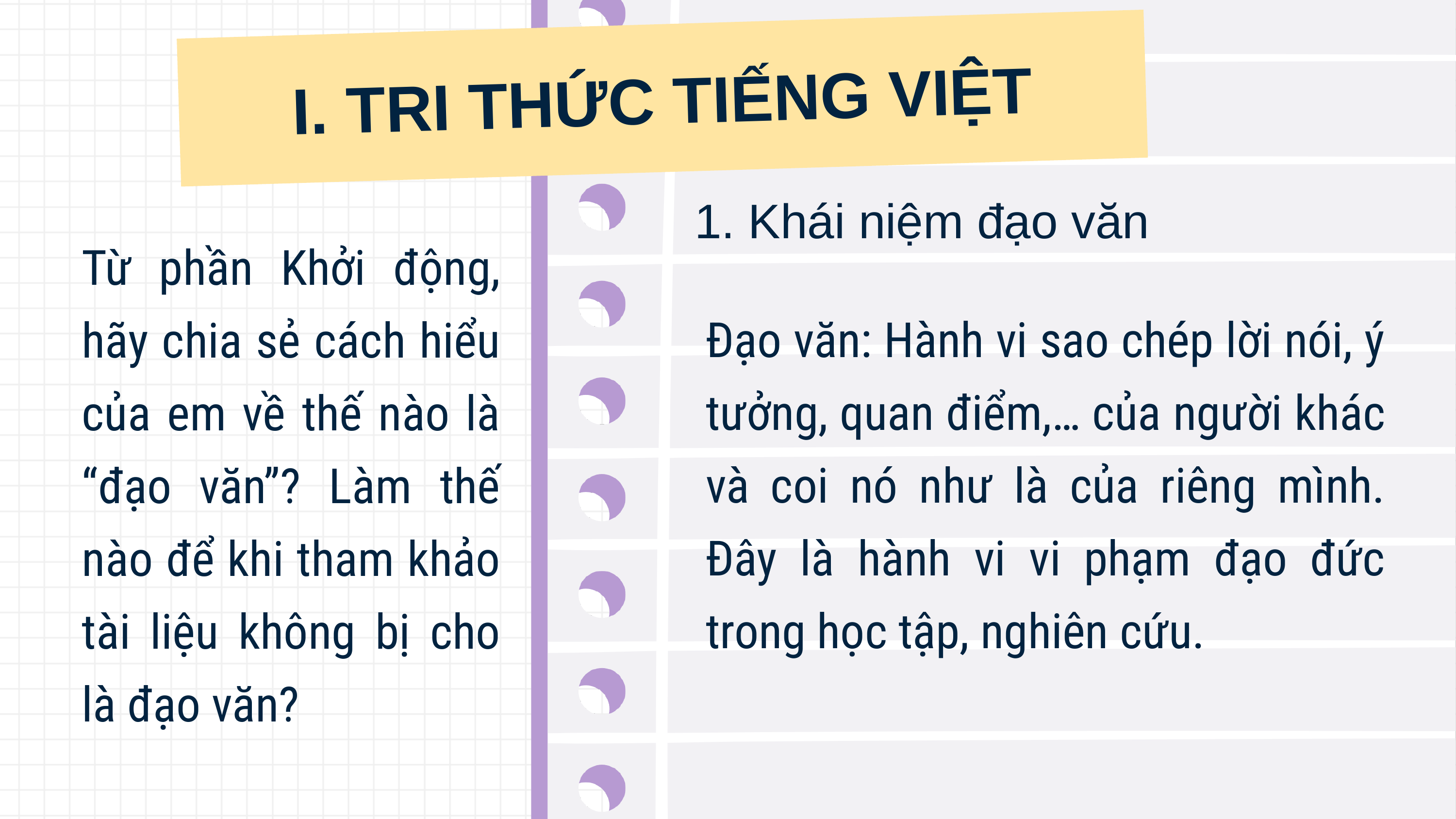

I. TRI THỨC TIẾNG VIỆT
1. Khái niệm đạo văn
Từ phần Khởi động, hãy chia sẻ cách hiểu của em về thế nào là “đạo văn”? Làm thế nào để khi tham khảo tài liệu không bị cho là đạo văn?
Đạo văn: Hành vi sao chép lời nói, ý tưởng, quan điểm,… của người khác và coi nó như là của riêng mình. Đây là hành vi vi phạm đạo đức trong học tập, nghiên cứu.